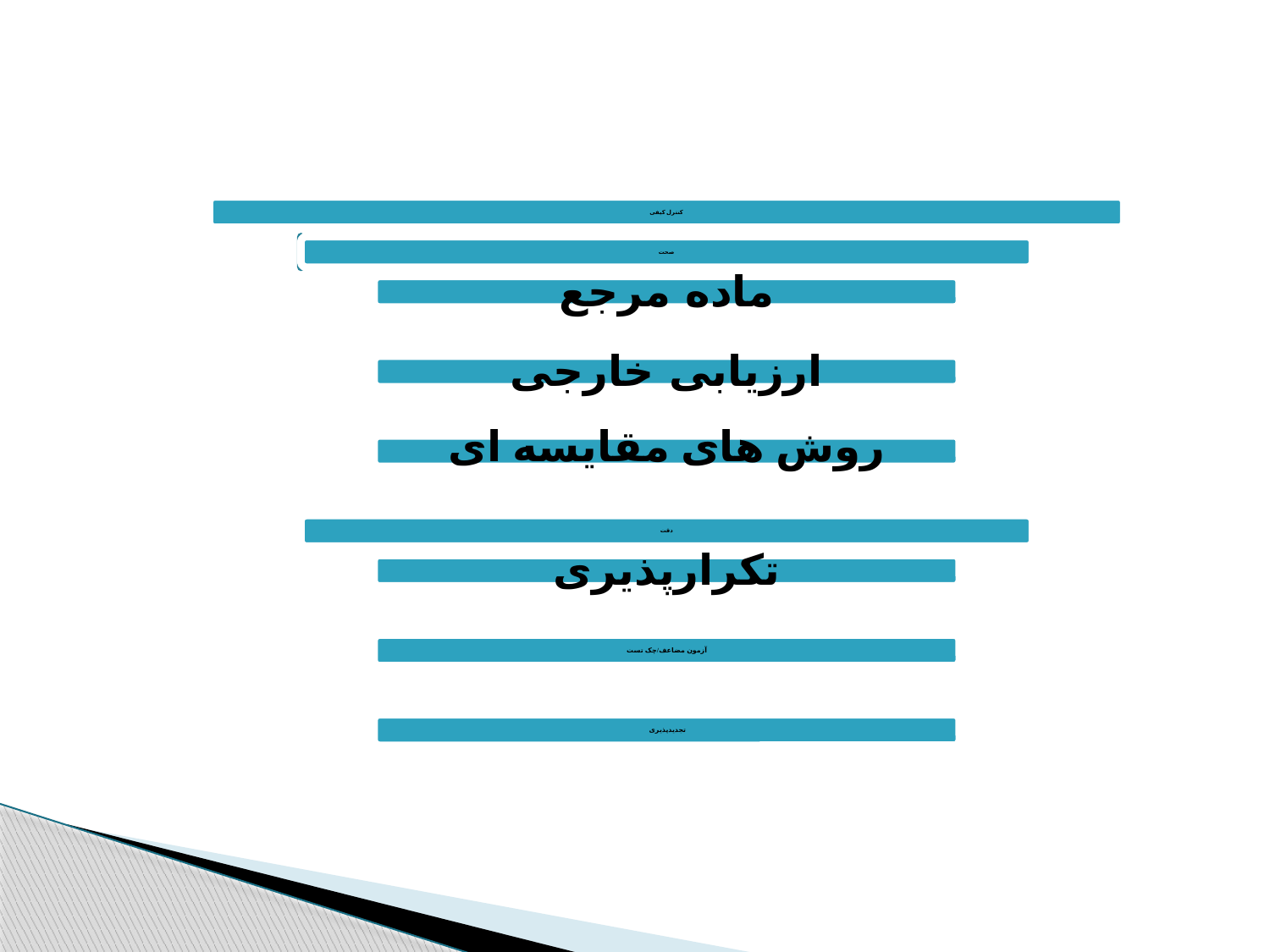

#
کنترل کیفی
صحت
ارزیابی خارجی
دقت
ماده مرجع
تکرارپذیری
تجدیدپذیری
روش های مقایسه ای